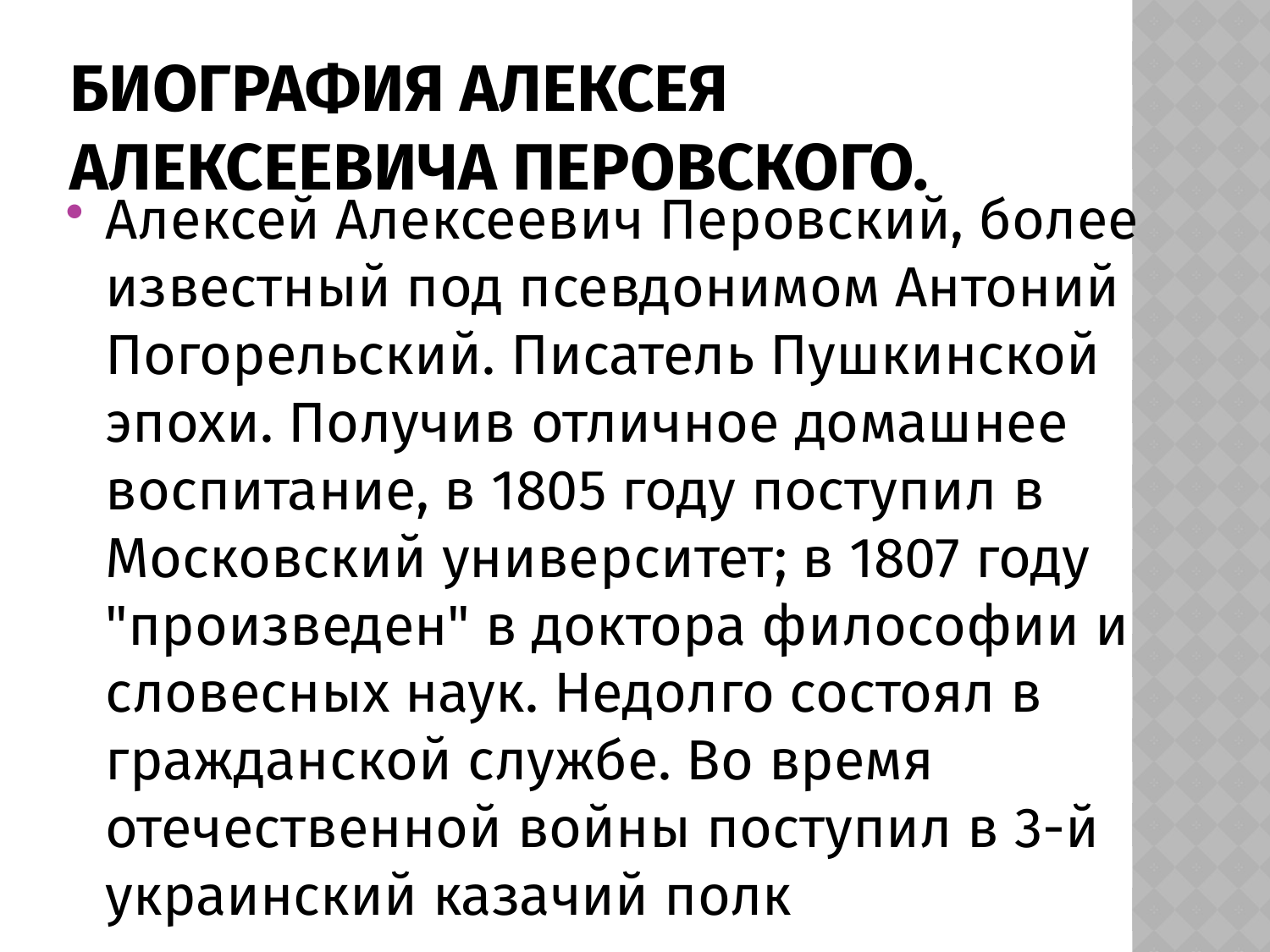

# Биография Алексея Алексеевича Перовского.
Алексей Алексеевич Перовский, более известный под псевдонимом Антоний Погорельский. Писатель Пушкинской эпохи. Получив отличное домашнее воспитание, в 1805 году поступил в Московский университет; в 1807 году "произведен" в доктора философии и словесных наук. Недолго состоял в гражданской службе. Во время отечественной войны поступил в 3-й украинский казачий полк